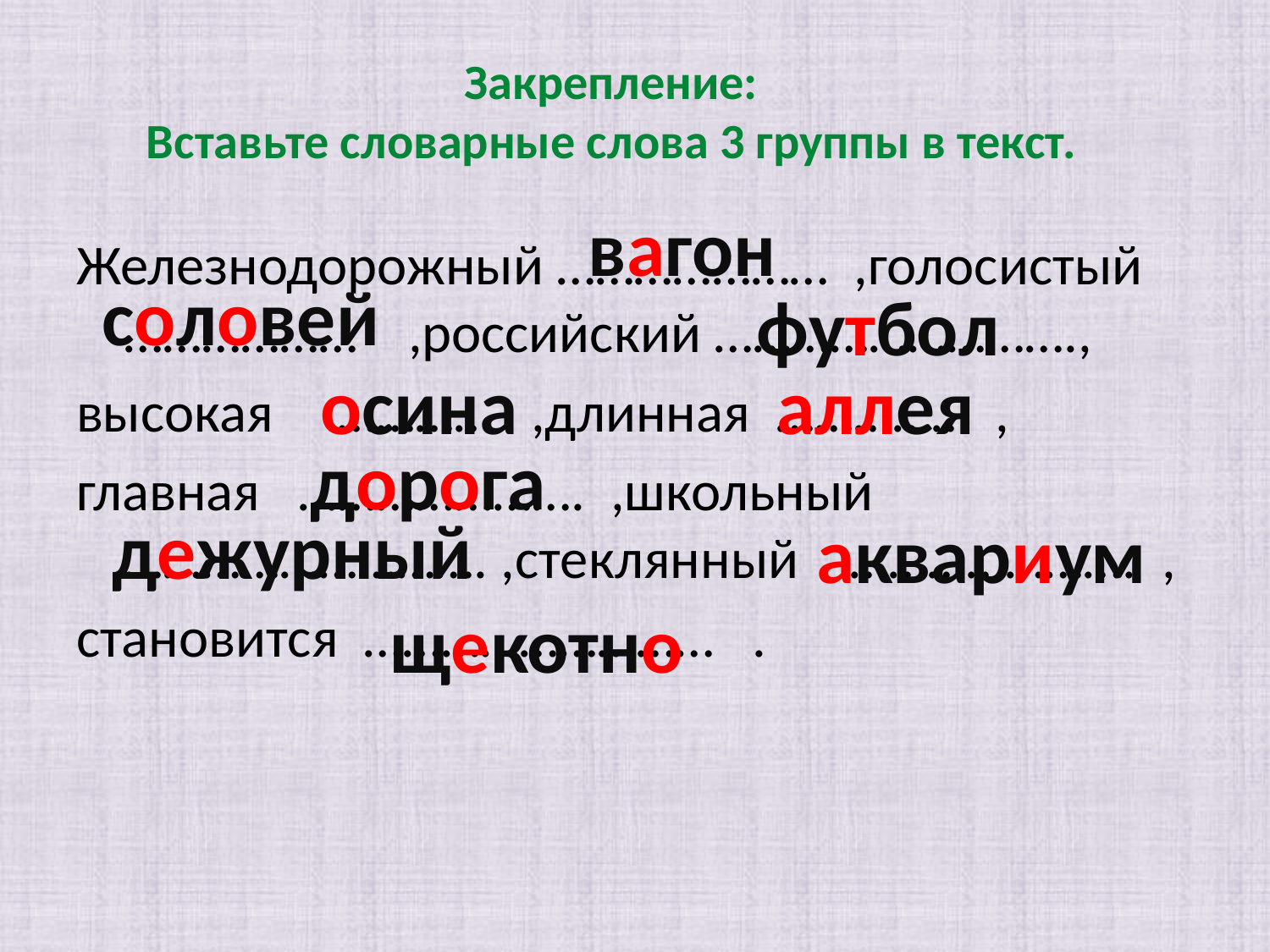

# Закрепление: Вставьте словарные слова 3 группы в текст.
вагон
Железнодорожный …………………  ,голосистый   ………………    ,российский ……………………….,
высокая     …………   ,длинная  ……………  ,
главная   ………………….  ,школьный   ………………………. ,стеклянный    ………………….  ,
становится  ………………………   .
соловей
футбол
осина
аллея
дорога
дежурный
аквариум
щекотно